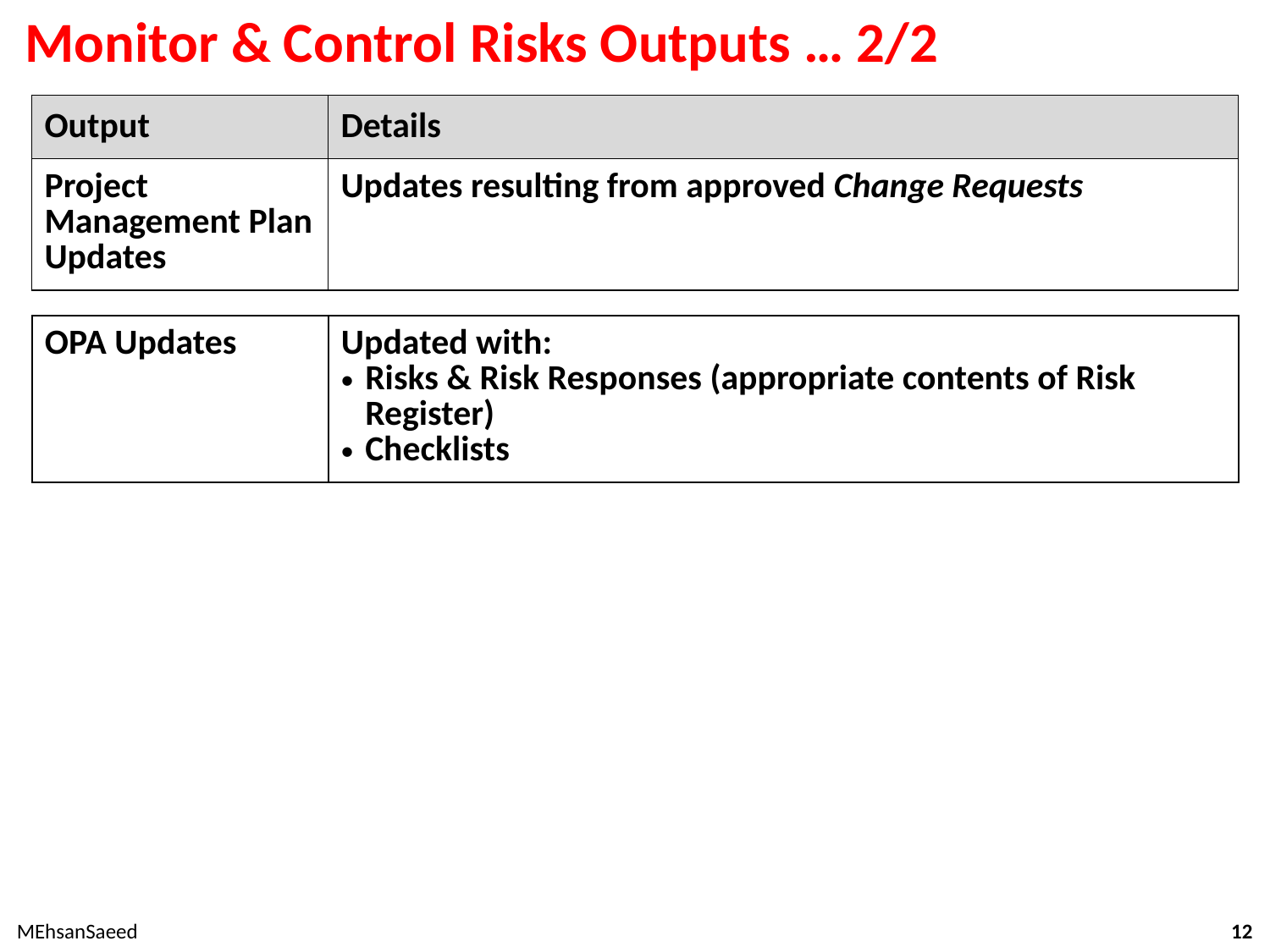

# Monitor & Control Risks Outputs … 2/2
| Output | Details |
| --- | --- |
| Project Management Plan Updates | Updates resulting from approved Change Requests |
| OPA Updates | Updated with: Risks & Risk Responses (appropriate contents of Risk Register) Checklists |
| --- | --- |
MEhsanSaeed
12